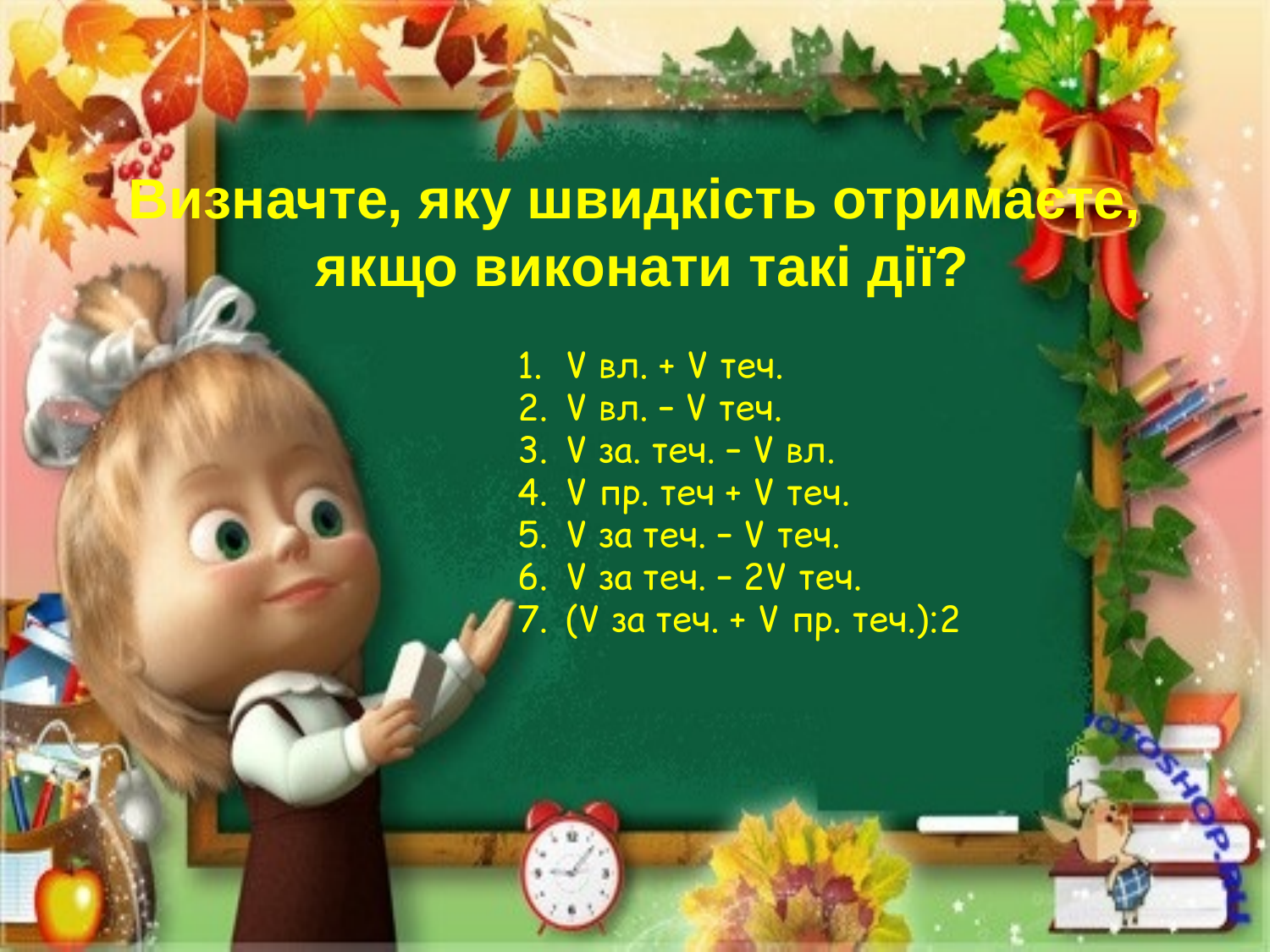

Визначте, яку швидкість отримаєте,
 якщо виконати такі дії?
V вл. + V теч.
V вл. – V теч.
V за. теч. – V вл.
V пр. теч + V теч.
V за теч. – V теч.
V за теч. – 2V теч.
(V за теч. + V пр. теч.):2